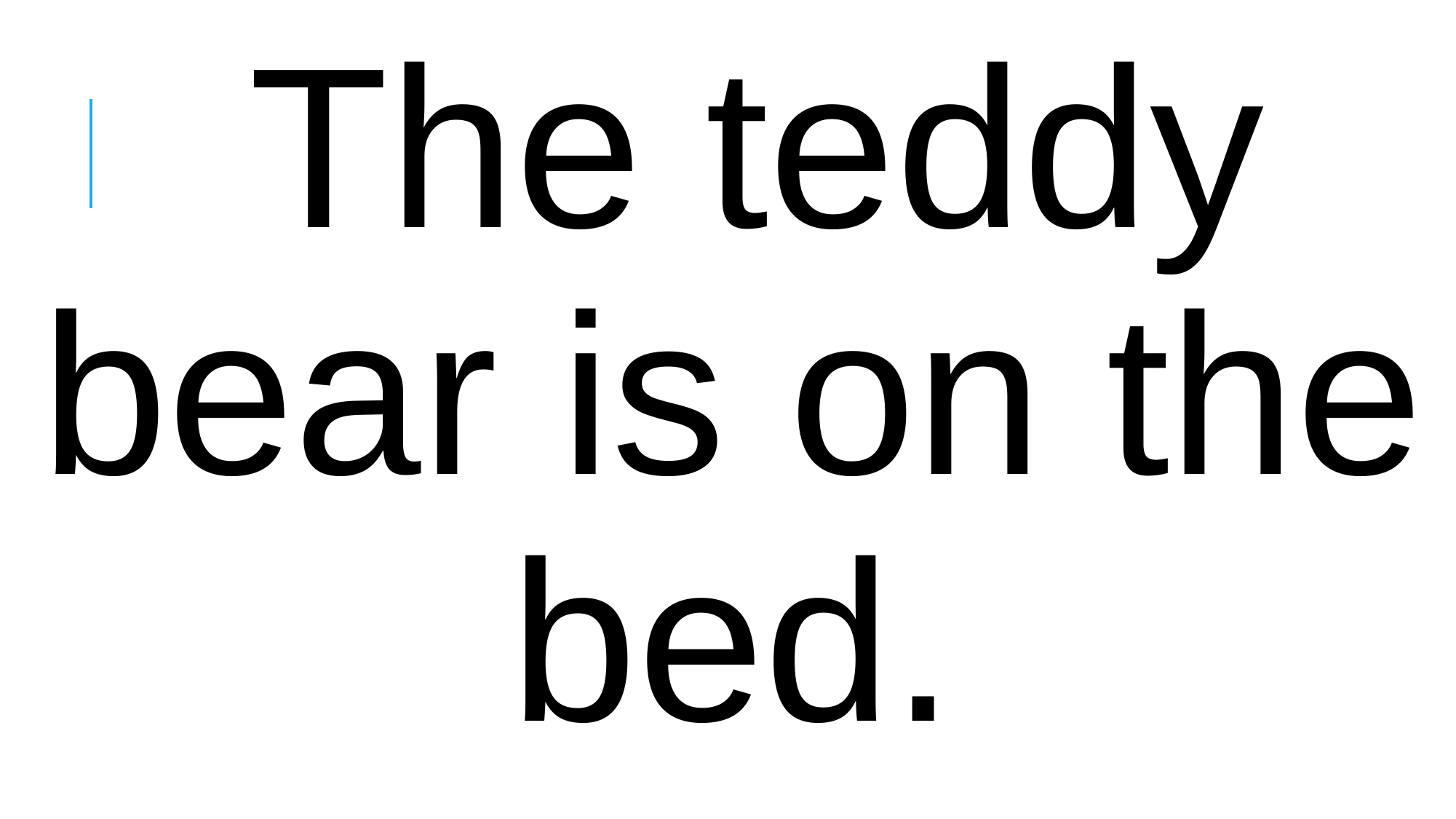

The teddy bear is on the bed.